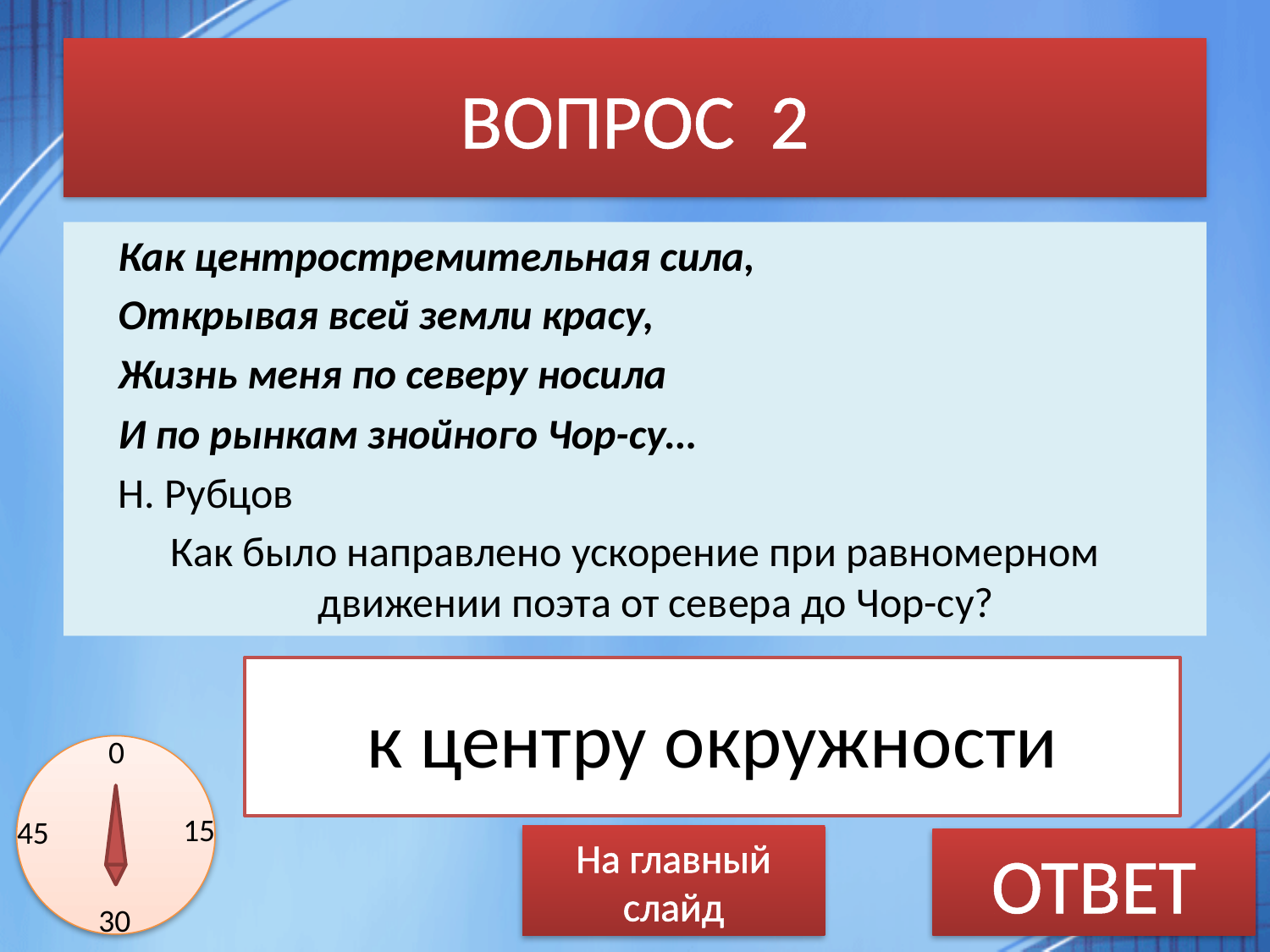

# ВОПРОС  2
		Как центростремительная сила,
		Открывая всей земли красу,
		Жизнь меня по северу носила
		И по рынкам знойного Чор-су…
								Н. Рубцов
Как было направлено ускорение при равномерном движении поэта от севера до Чор-су?

к центру окружности
0

15
45
На главный слайд
ОТВЕТ
30